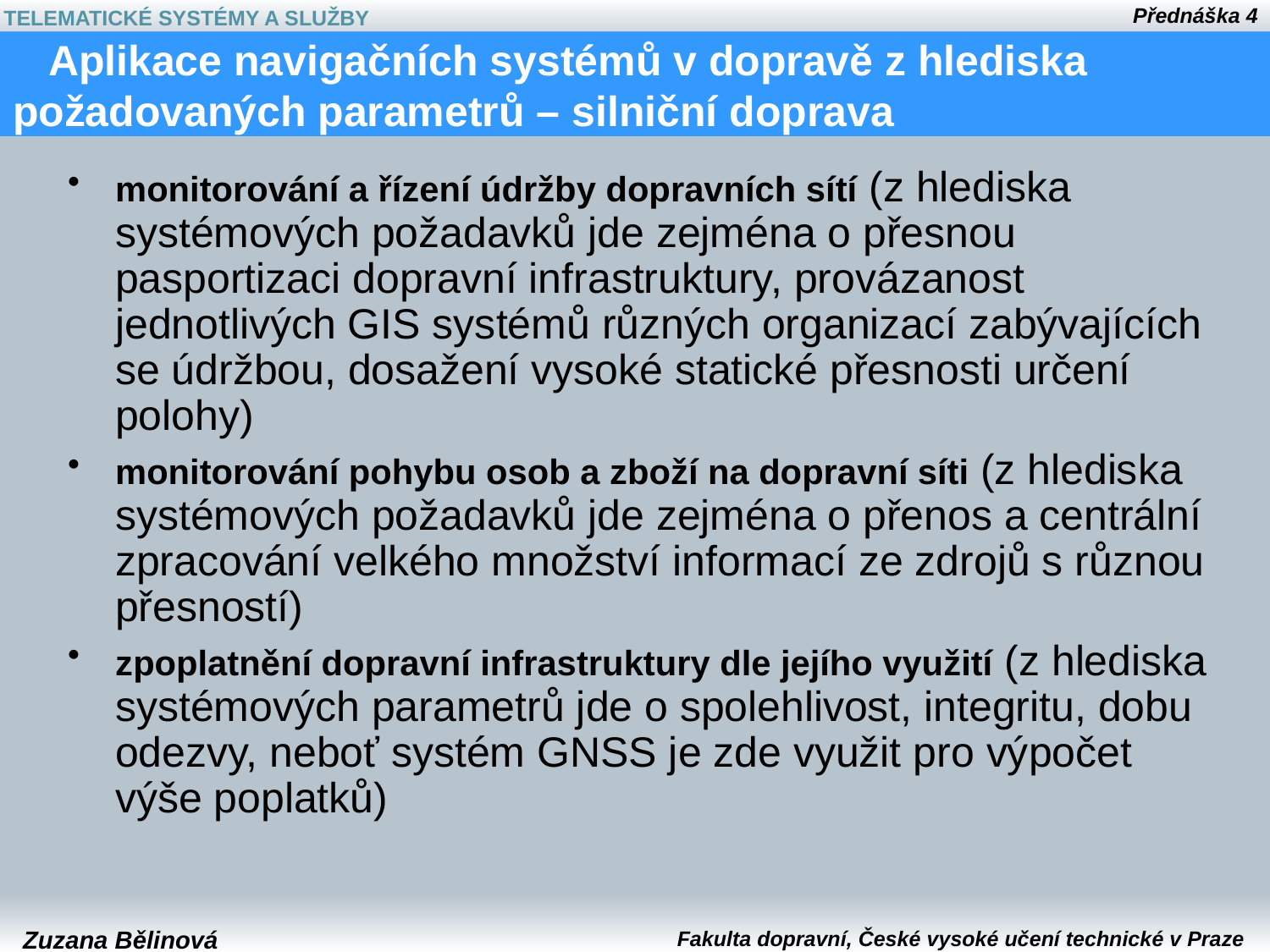

# Aplikace navigačních systémů v dopravě z hlediska požadovaných parametrů – silniční doprava
monitorování a řízení údržby dopravních sítí (z hlediska systémových požadavků jde zejména o přesnou pasportizaci dopravní infrastruktury, provázanost jednotlivých GIS systémů různých organizací zabývajících se údržbou, dosažení vysoké statické přesnosti určení polohy)
monitorování pohybu osob a zboží na dopravní síti (z hlediska systémových požadavků jde zejména o přenos a centrální zpracování velkého množství informací ze zdrojů s různou přesností)
zpoplatnění dopravní infrastruktury dle jejího využití (z hlediska systémových parametrů jde o spolehlivost, integritu, dobu odezvy, neboť systém GNSS je zde využit pro výpočet výše poplatků)